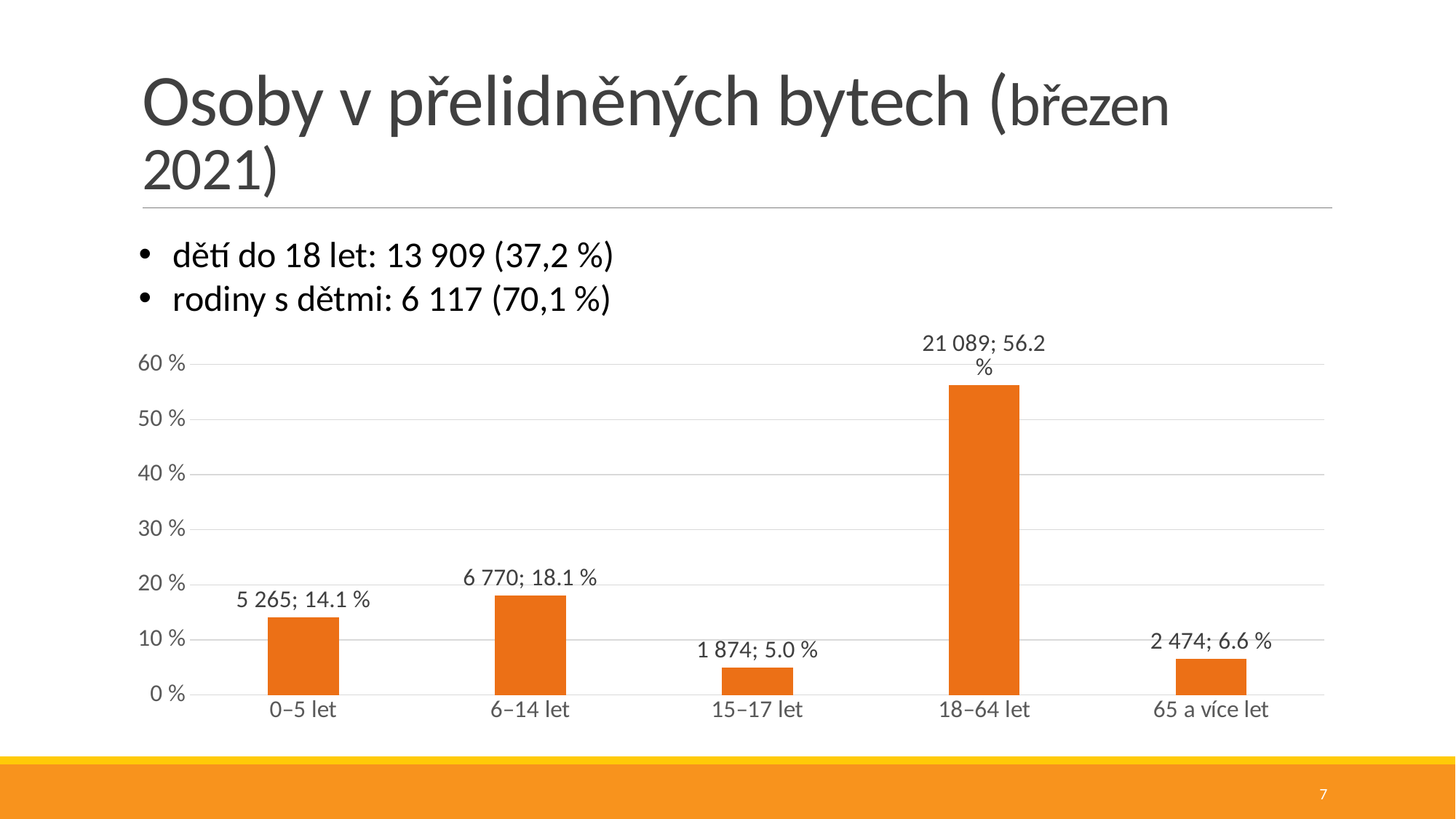

# Osoby v přelidněných bytech (březen 2021)
dětí do 18 let: 13 909 (37,2 %)
rodiny s dětmi: 6 117 (70,1 %)

### Chart

| Category |  |
|---|---|
| 0–5 let | 0.14050491033304868 |
| 6–14 let | 0.18066823228010248 |
| 15–17 let | 0.05001067463706234 |
| 18–64 let | 0.562493552519214 |
| 65 a více let | 0.06602263023057216 |
7